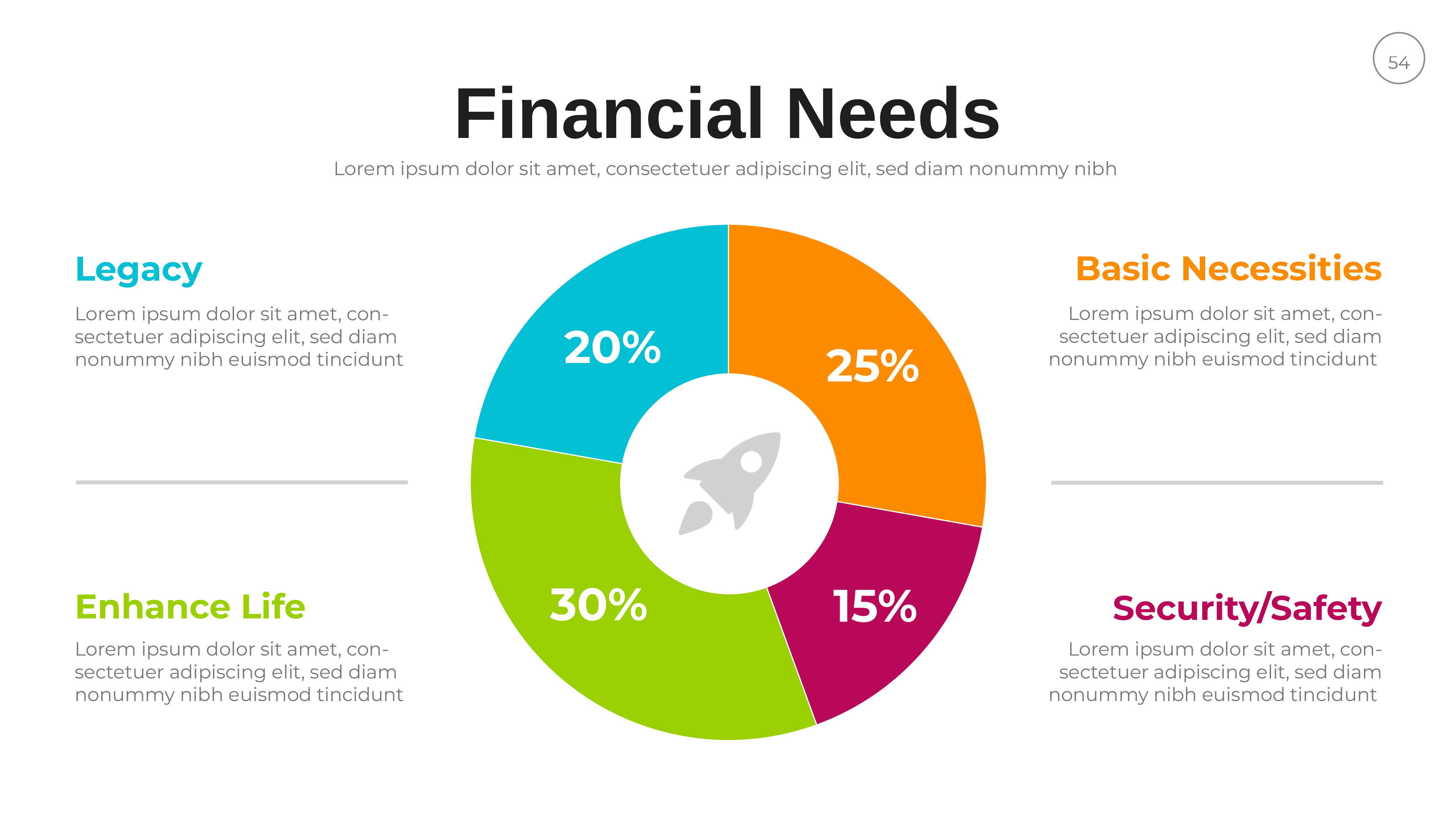

Financial Needs
Lorem ipsum dolor sit amet, consectetuer adipiscing elit, sed diam nonummy nibh

### Chart

| Category | Sales |
|---|---|
| 1st Qtr | 25.0 |
| 2nd Qtr | 15.0 |
| 3rd Qtr | 30.0 |
| 4th Qtr | 20.0 |
Basic Necessities
Legacy
Lorem ipsum dolor sit amet, con-sectetuer adipiscing elit, sed diam nonummy nibh euismod tincidunt
Lorem ipsum dolor sit amet, con-sectetuer adipiscing elit, sed diam nonummy nibh euismod tincidunt
20%
25%

30%
15%
Enhance Life
Security/Safety
Lorem ipsum dolor sit amet, con-sectetuer adipiscing elit, sed diam nonummy nibh euismod tincidunt
Lorem ipsum dolor sit amet, con-sectetuer adipiscing elit, sed diam nonummy nibh euismod tincidunt